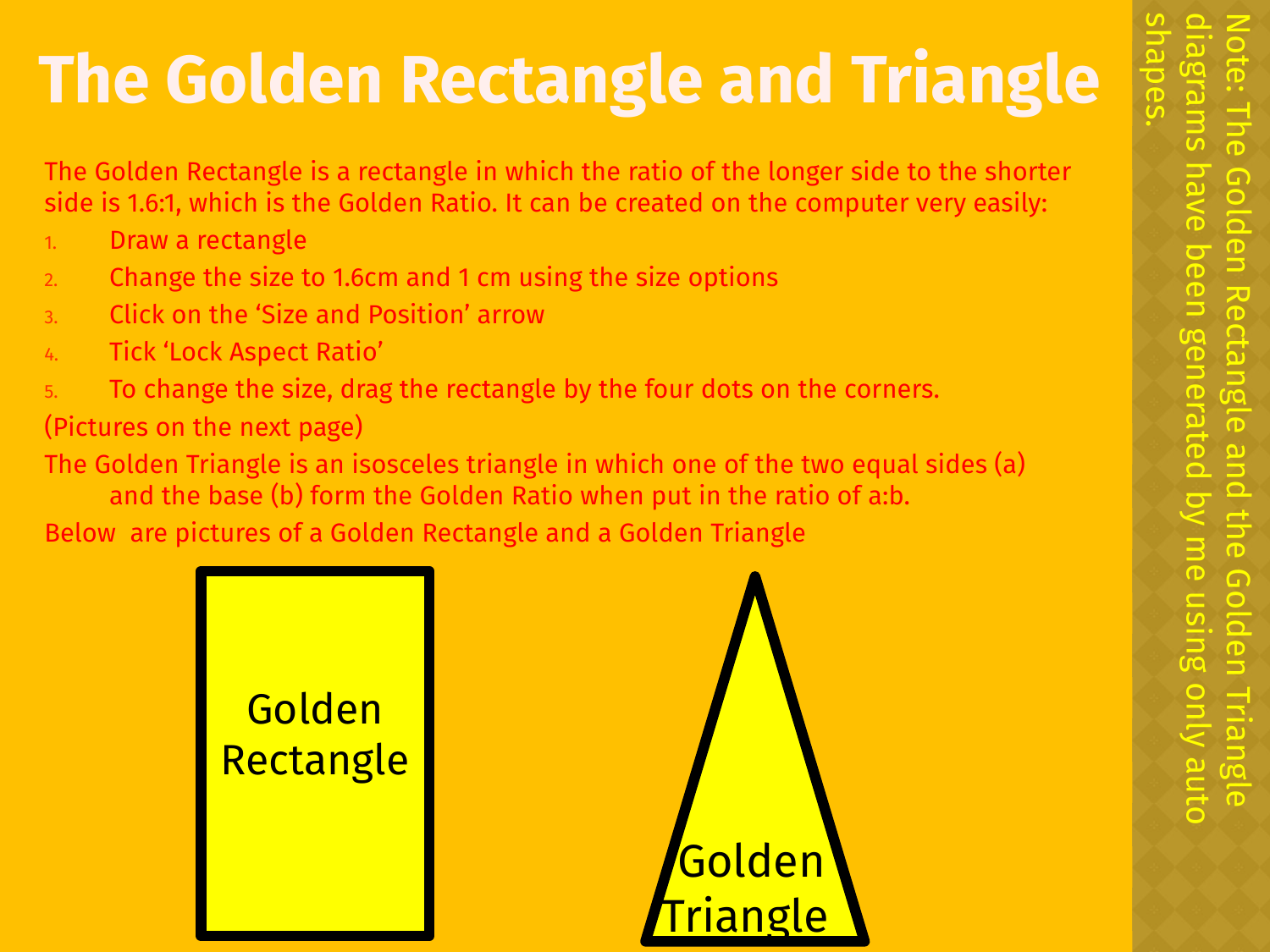

Note: The Golden Rectangle and the Golden Triangle diagrams have been generated by me using only auto shapes.
# The Golden Rectangle and Triangle
The Golden Rectangle is a rectangle in which the ratio of the longer side to the shorter side is 1.6:1, which is the Golden Ratio. It can be created on the computer very easily:
Draw a rectangle
Change the size to 1.6cm and 1 cm using the size options
Click on the ‘Size and Position’ arrow
Tick ‘Lock Aspect Ratio’
To change the size, drag the rectangle by the four dots on the corners.
(Pictures on the next page)
The Golden Triangle is an isosceles triangle in which one of the two equal sides (a) and the base (b) form the Golden Ratio when put in the ratio of a:b.
Below  are pictures of a Golden Rectangle and a Golden Triangle
Golden Rectangle

Golden Triangle